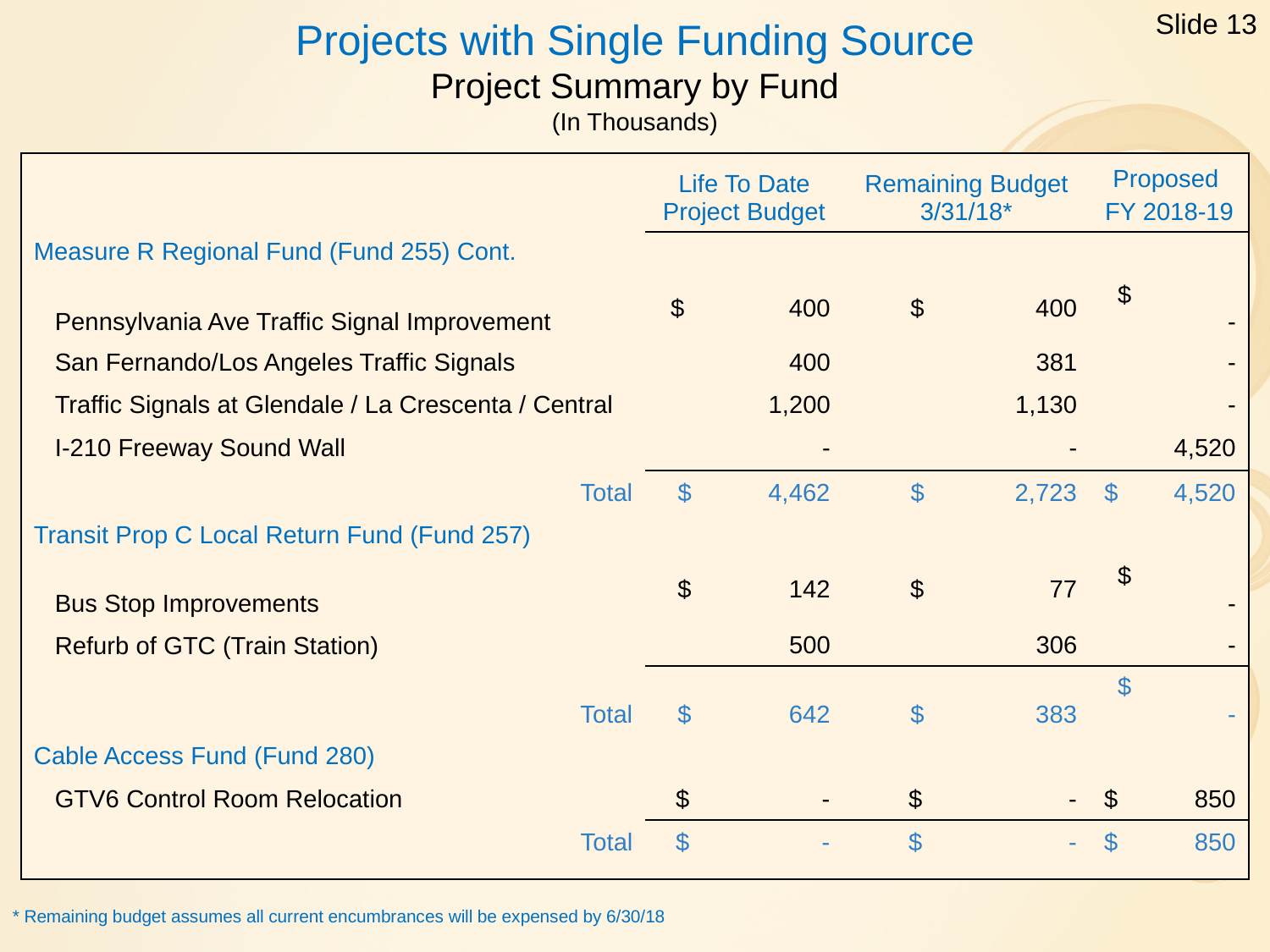

Slide 13
# Projects with Single Funding Source Project Summary by Fund (In Thousands)
|  | Life To Date Project Budget | Remaining Budget 3/31/18\* | Proposed FY 2018-19 |
| --- | --- | --- | --- |
| Measure R Regional Fund (Fund 255) Cont. |  |  |  |
| Pennsylvania Ave Traffic Signal Improvement | $ 400 | $ 400 | $ - |
| San Fernando/Los Angeles Traffic Signals | 400 | 381 | - |
| Traffic Signals at Glendale / La Crescenta / Central | 1,200 | 1,130 | - |
| I-210 Freeway Sound Wall | - | - | 4,520 |
| Total | $ 4,462 | $ 2,723 | $ 4,520 |
| Transit Prop C Local Return Fund (Fund 257) |  |  |  |
| Bus Stop Improvements | $ 142 | $ 77 | $ - |
| Refurb of GTC (Train Station) | 500 | 306 | - |
| Total | $ 642 | $ 383 | $ - |
| Cable Access Fund (Fund 280) |  |  |  |
| GTV6 Control Room Relocation | $ - | $ - | $ 850 |
| Total | $ - | $ - | $ 850 |
|  |  |  |  |
* Remaining budget assumes all current encumbrances will be expensed by 6/30/18